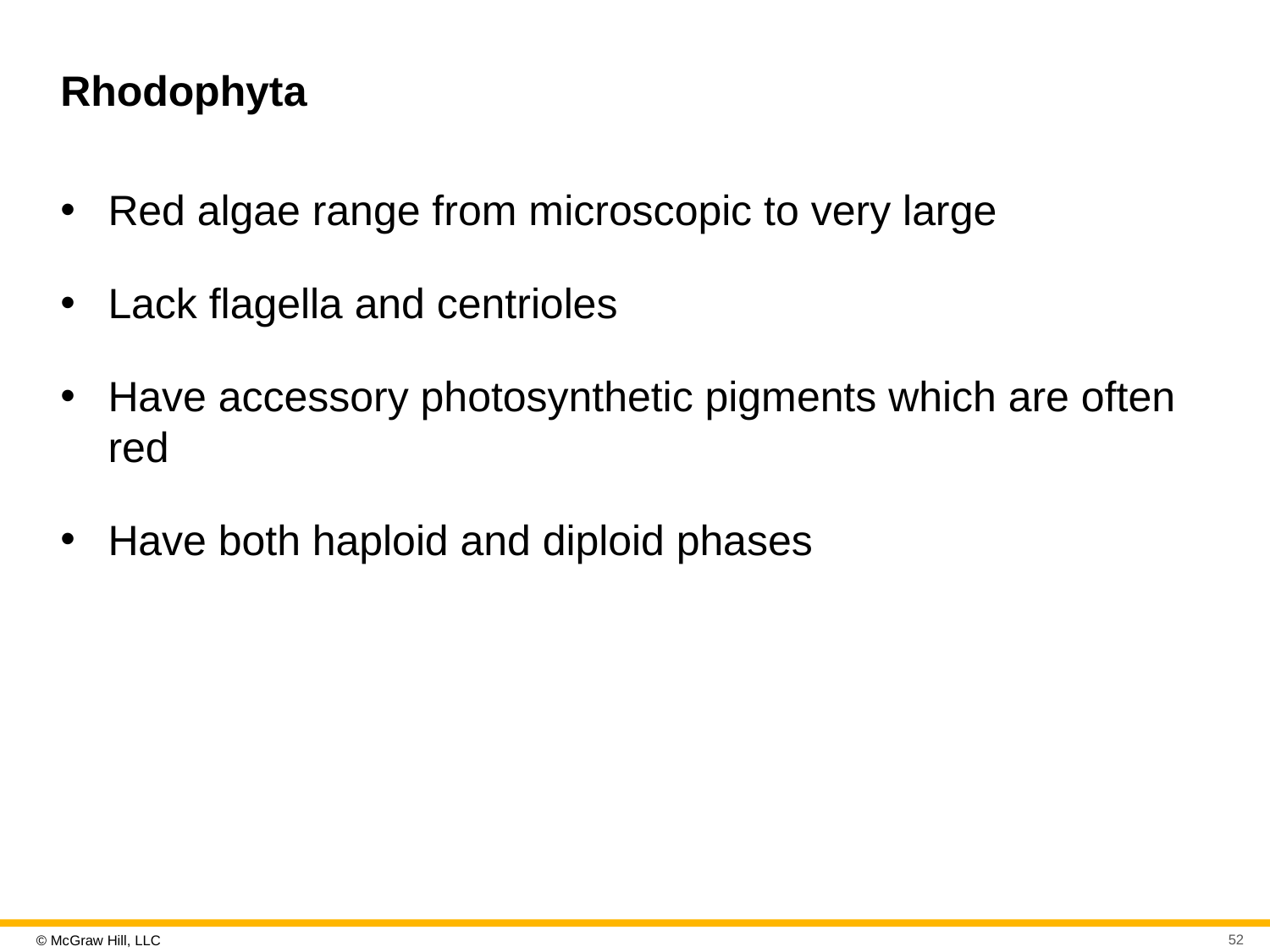

# Rhodophyta
Red algae range from microscopic to very large
Lack flagella and centrioles
Have accessory photosynthetic pigments which are often red
Have both haploid and diploid phases
52